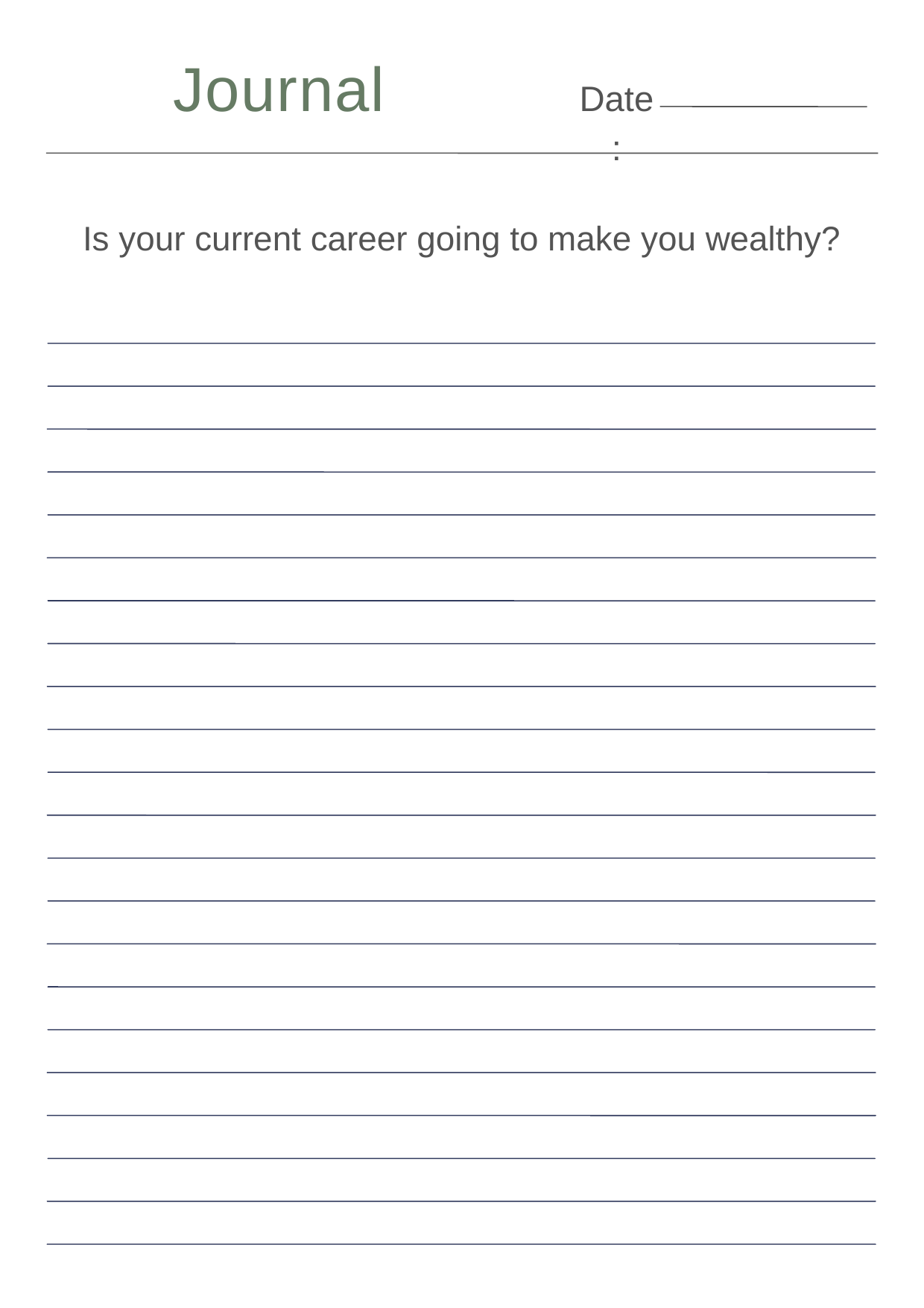

Journal
Date:

Is your current career going to make you wealthy?